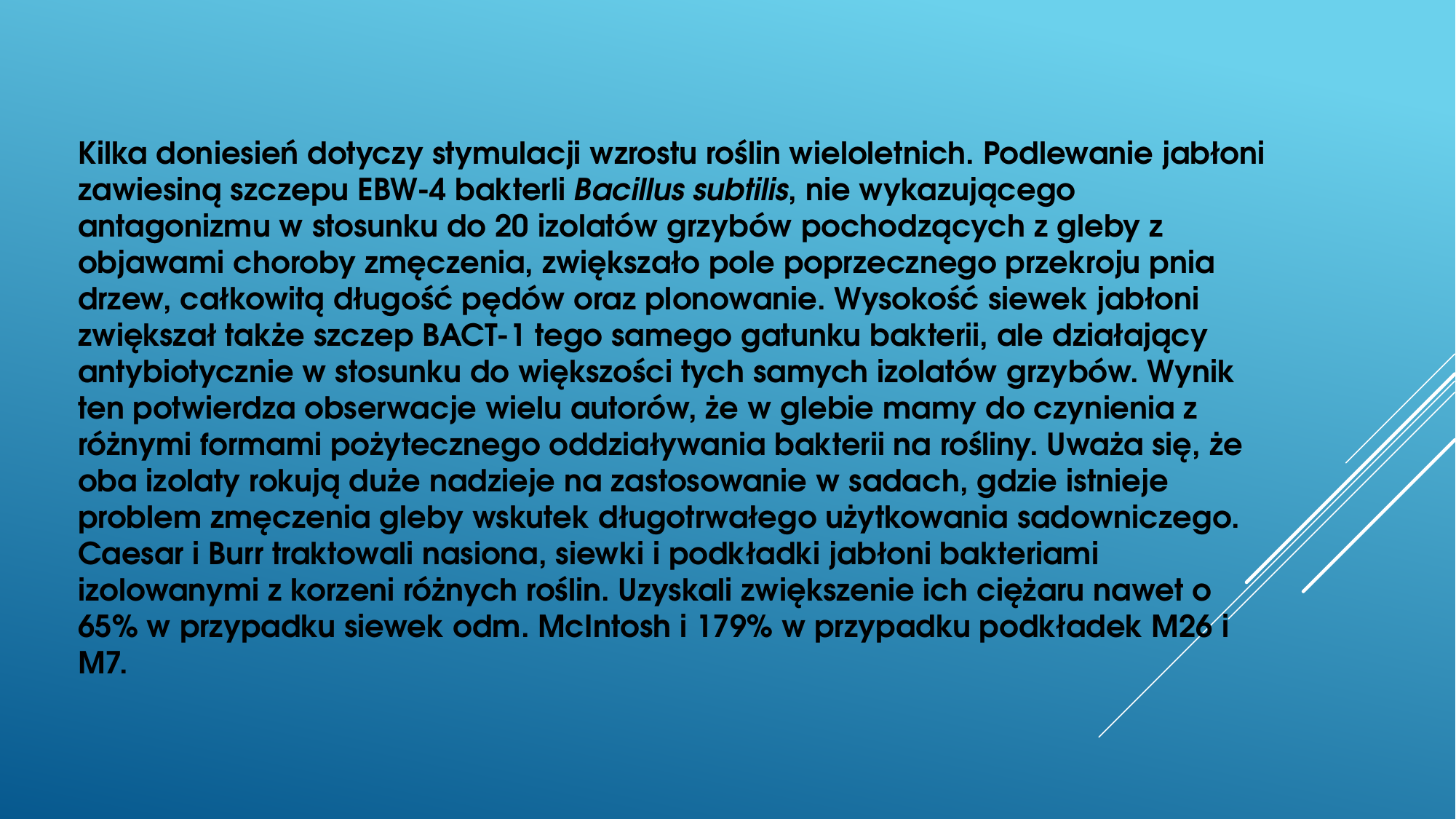

Kilka doniesień dotyczy stymulacji wzrostu roślin wieloletnich. Podlewanie jabłoni zawiesiną szczepu EBW-4 bakterli Bacillus subtilis, nie wykazującego antagonizmu w stosunku do 20 izolatów grzybów pochodzących z gleby z objawami choroby zmęczenia, zwiększało pole poprzecznego przekroju pnia drzew, całkowitą długość pędów oraz plonowanie. Wysokość siewek jabłoni zwiększał także szczep BACT-1 tego samego gatunku bakterii, ale działający antybiotycznie w stosunku do większości tych samych izolatów grzybów. Wynik ten potwierdza obserwacje wielu autorów, że w glebie mamy do czynienia z różnymi formami pożytecznego oddziaływania bakterii na rośliny. Uważa się, że oba izolaty rokują duże nadzieje na zastosowanie w sadach, gdzie istnieje problem zmęczenia gleby wskutek długotrwałego użytkowania sadowniczego. Caesar i Burr traktowali nasiona, siewki i podkładki jabłoni bakteriami izolowanymi z korzeni różnych roślin. Uzyskali zwiększenie ich ciężaru nawet o 65% w przypadku siewek odm. McIntosh i 179% w przypadku podkładek M26 i M7.